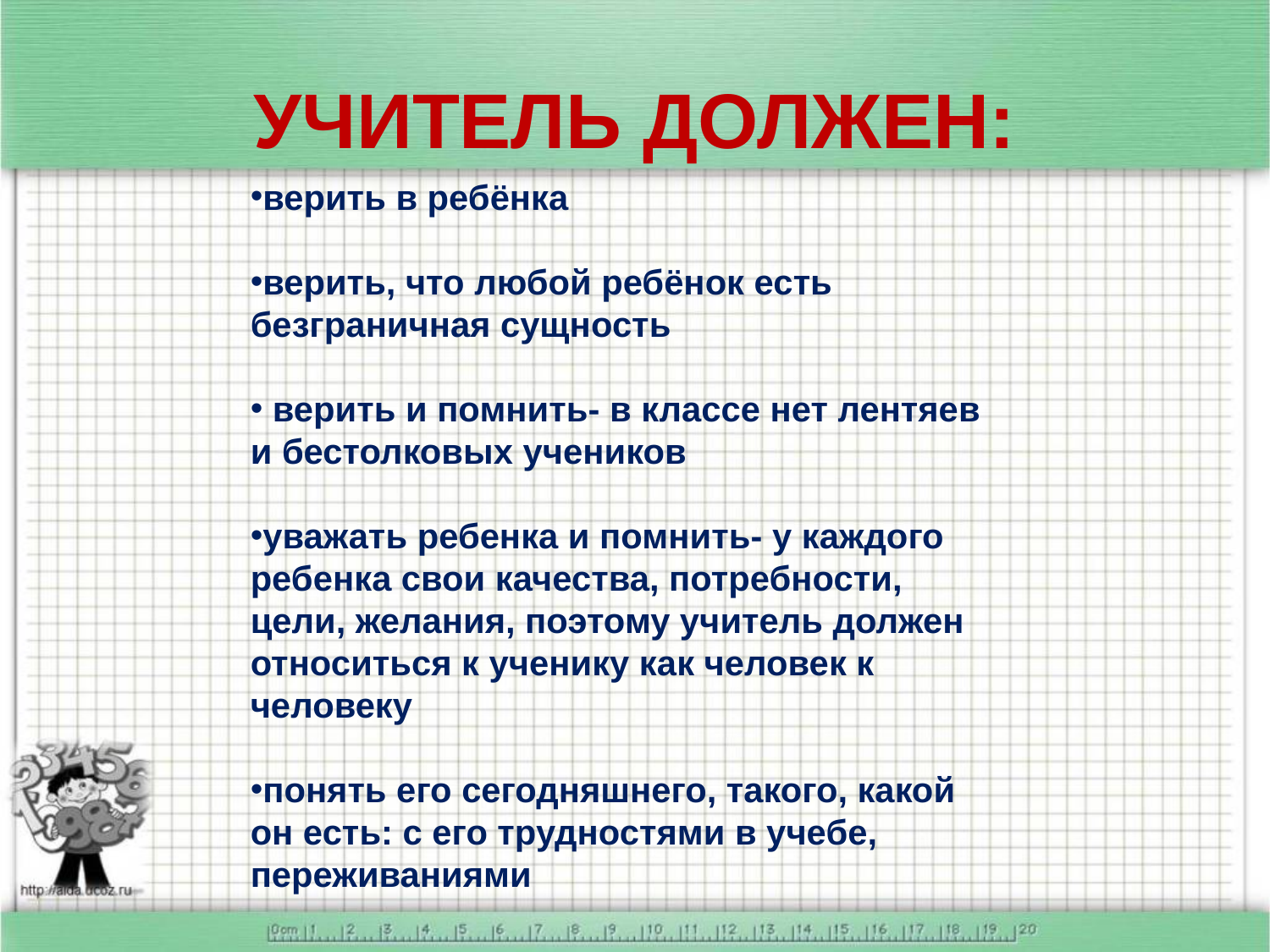

# УЧИТЕЛЬ ДОЛЖЕН:
верить в ребёнка

верить, что любой ребёнок есть безграничная сущность

 верить и помнить- в классе нет лентяев и бестолковых учеников

уважать ребенка и помнить- у каждого ребенка свои качества, потребности, цели, желания, поэтому учитель должен относиться к ученику как человек к человеку

понять его сегодняшнего, такого, какой он есть: с его трудностями в учебе, переживаниями